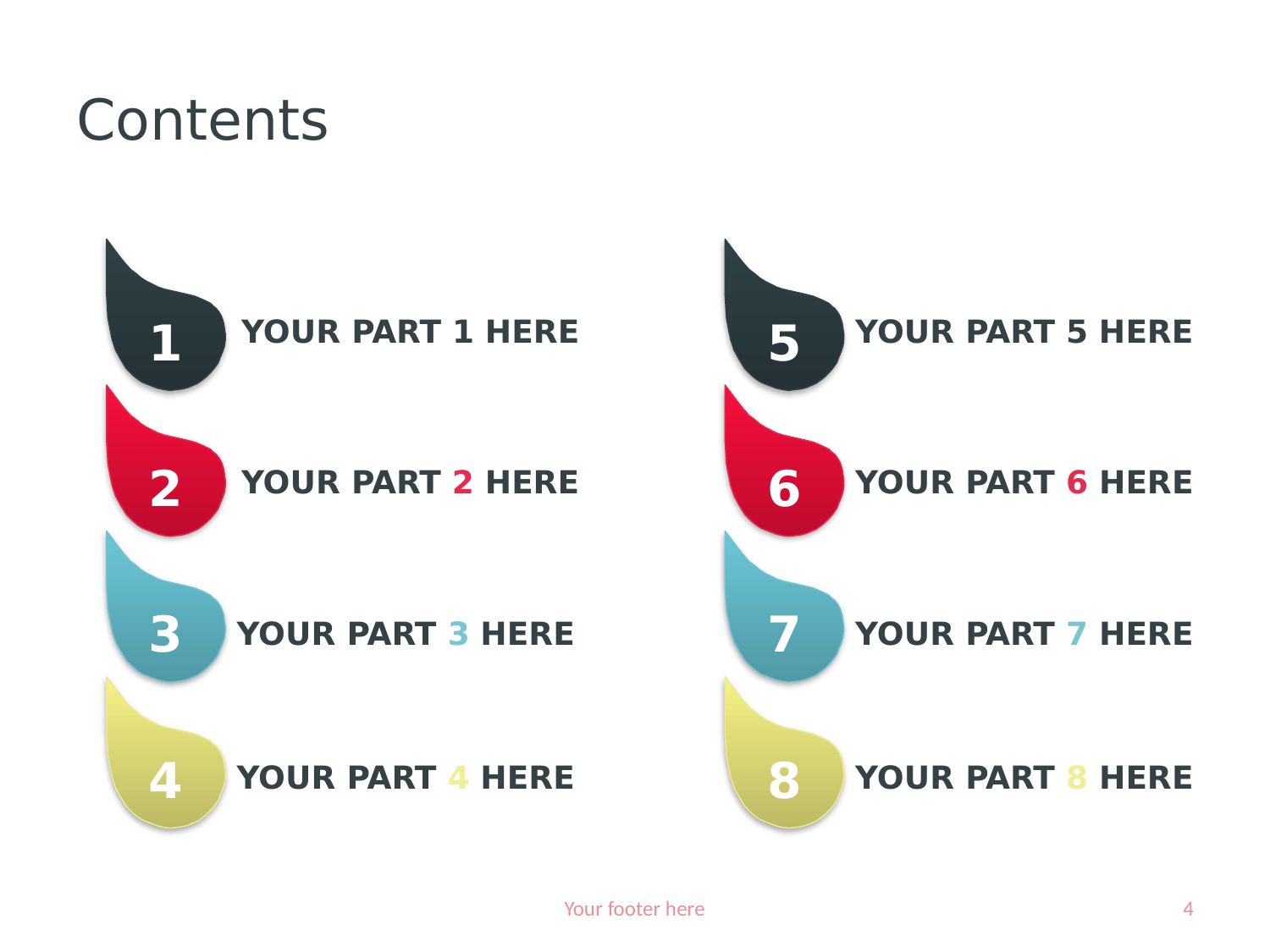

# Contents
1
5
Your part 1 here
Your part 5 here
2
6
Your part 2 here
Your part 6 here
3
7
Your part 3 here
Your part 7 here
4
8
Your part 4 here
Your part 8 here
Your footer here
4